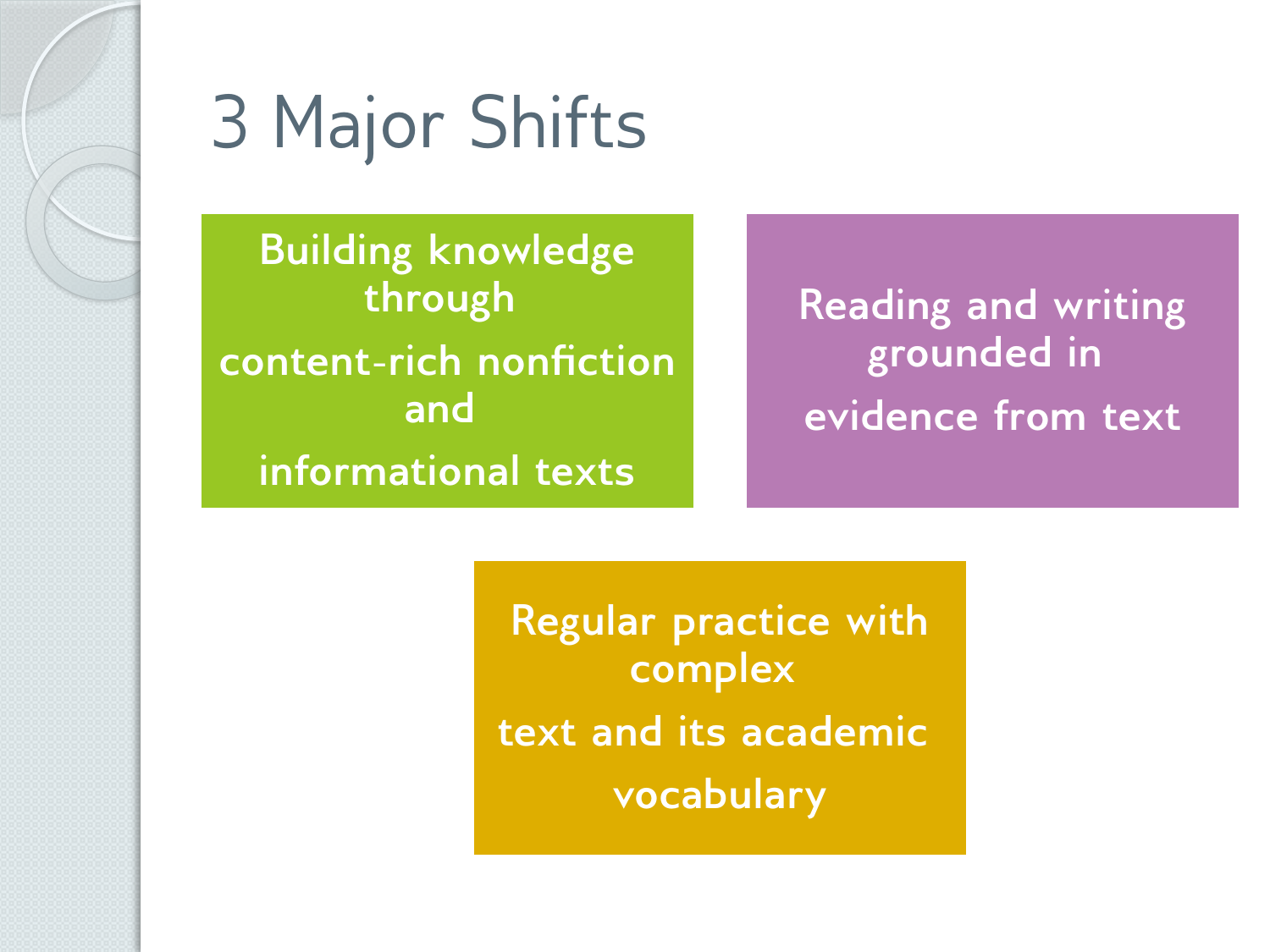

# 3 Major Shifts
Building knowledge through
content-rich nonfiction and
informational texts
Reading and writing grounded in
evidence from text
Regular practice with complex
text and its academic
vocabulary